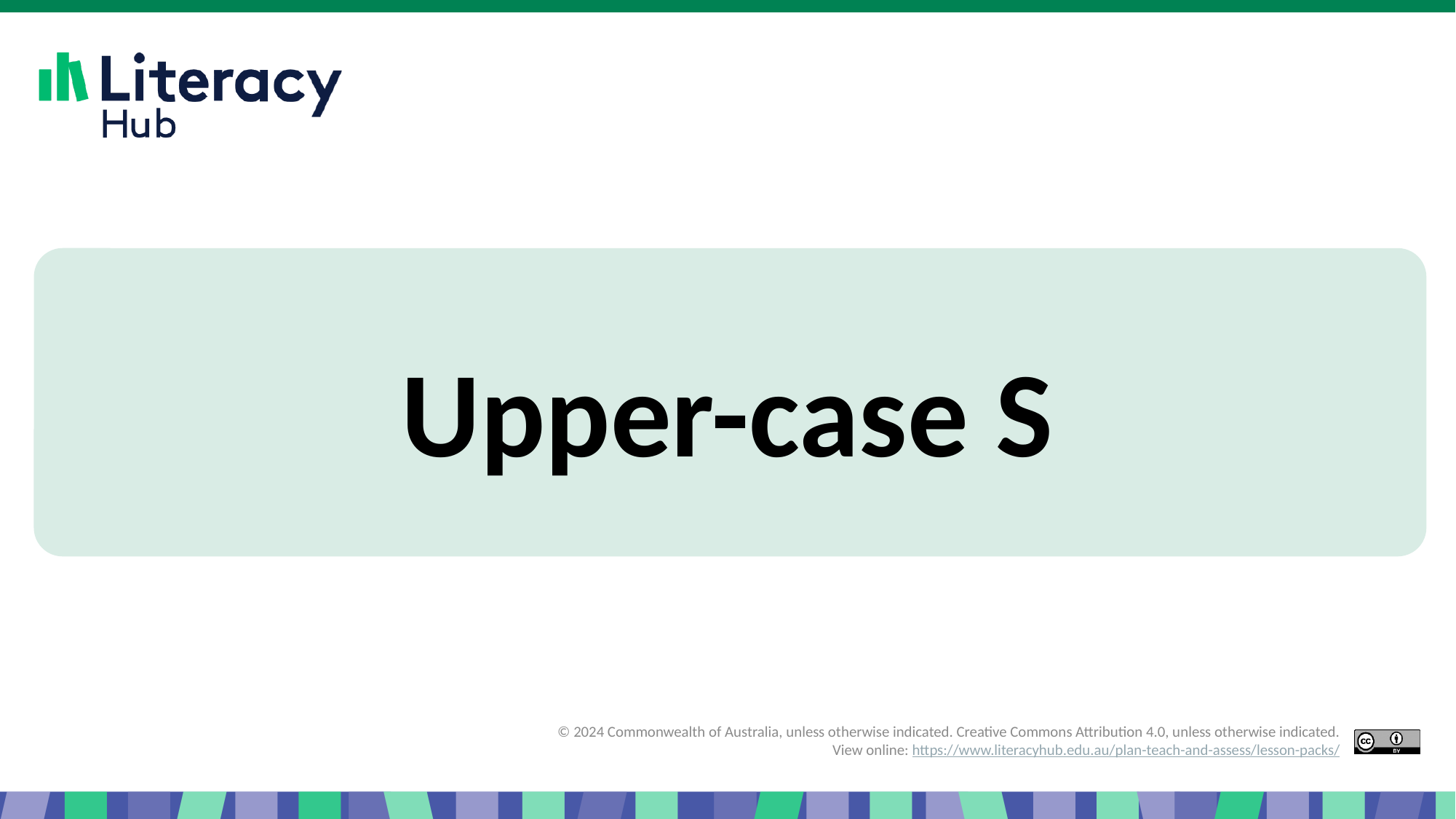

# Slide 2 Upper-case S
Upper-case S